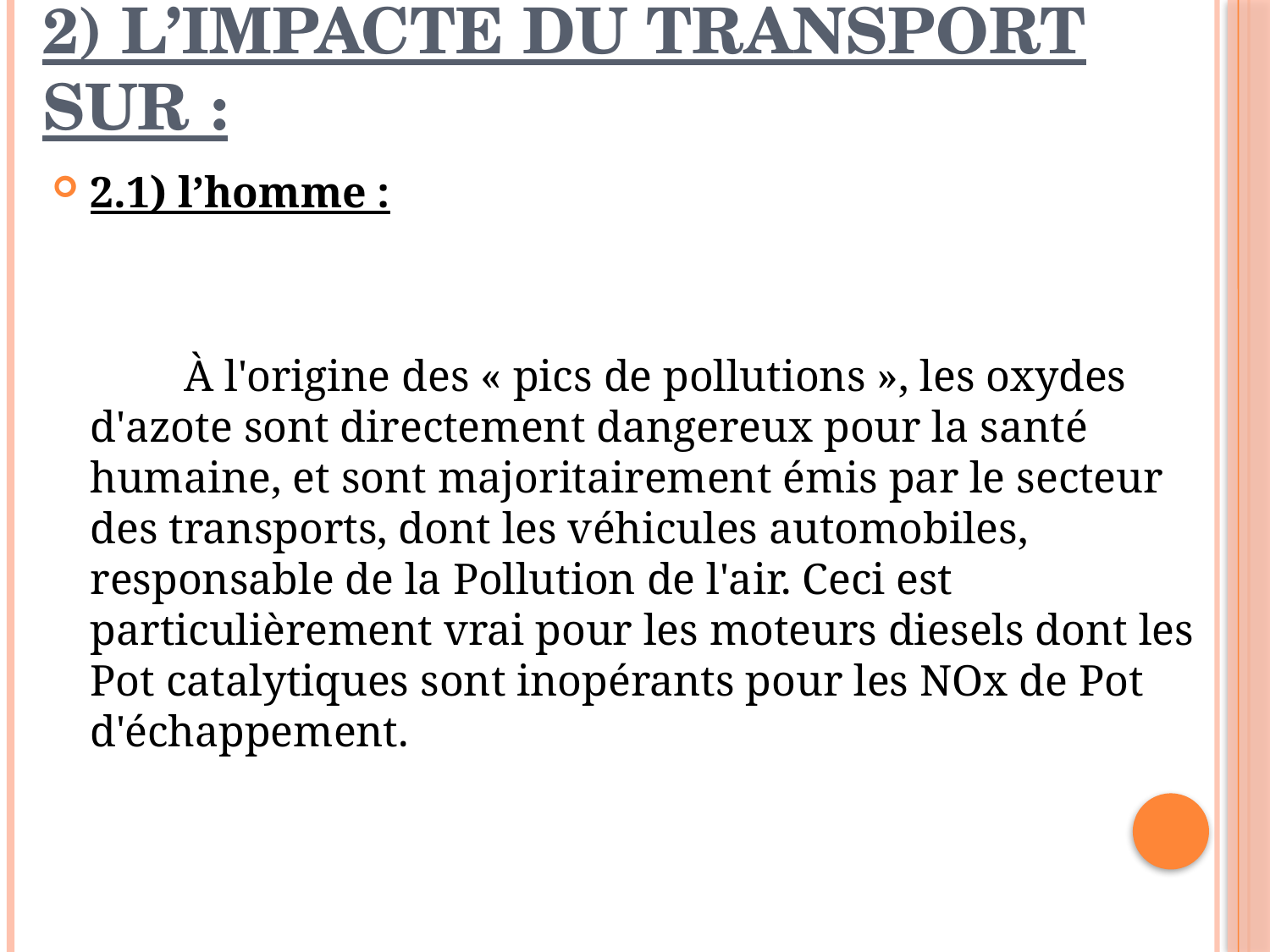

# 2) L’impacte du transport sur :
2.1) l’homme :

            À l'origine des « pics de pollutions », les oxydes d'azote sont directement dangereux pour la santé humaine, et sont majoritairement émis par le secteur des transports, dont les véhicules automobiles, responsable de la Pollution de l'air. Ceci est particulièrement vrai pour les moteurs diesels dont les Pot catalytiques sont inopérants pour les NOx de Pot d'échappement.